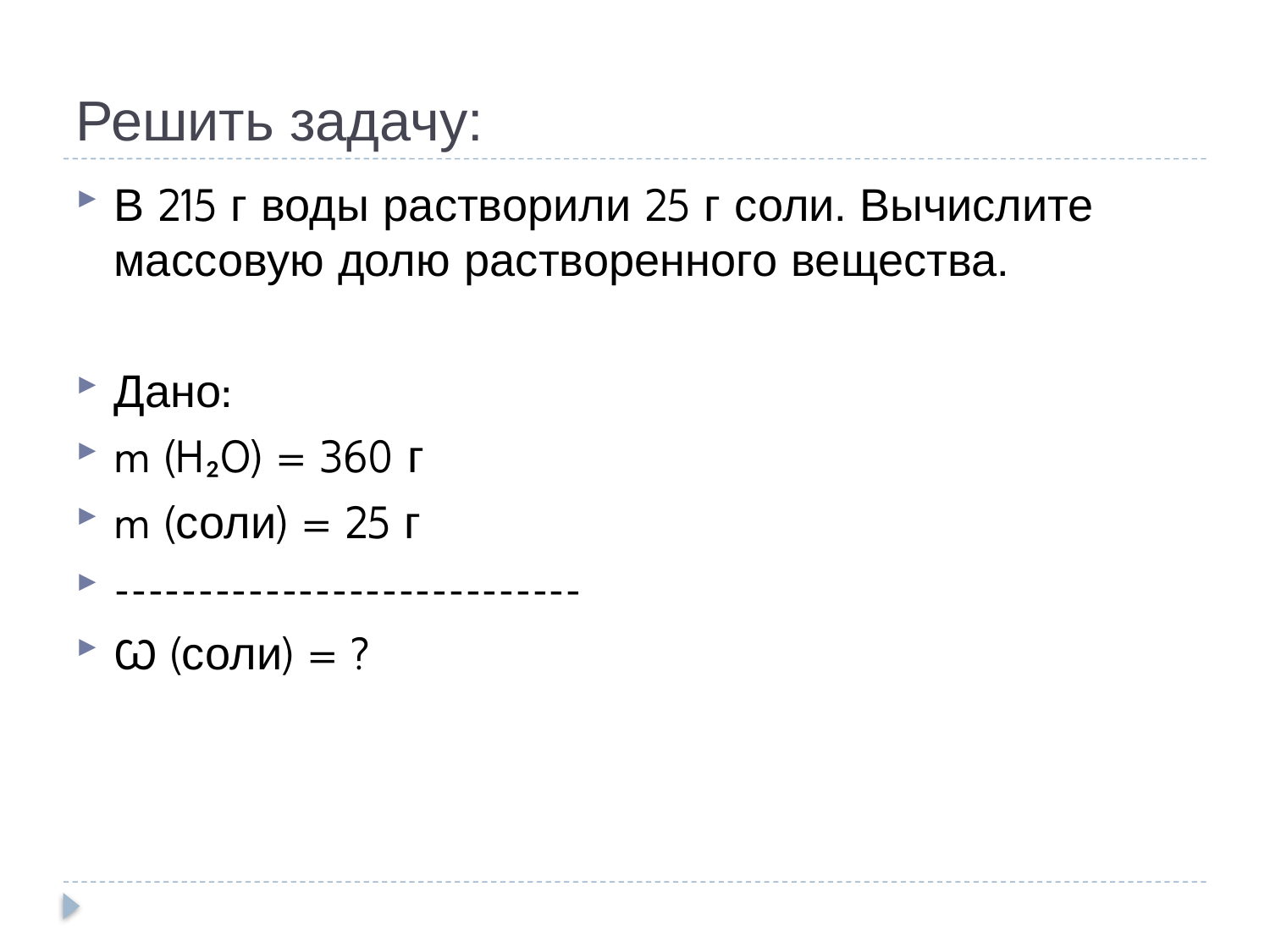

# Решить задачу:
В 215 г воды растворили 25 г соли. Вычислите массовую долю растворенного вещества.

Дано:
m (H₂O) = 360 г
m (соли) = 25 г
----------------------------
Ѡ (соли) = ?